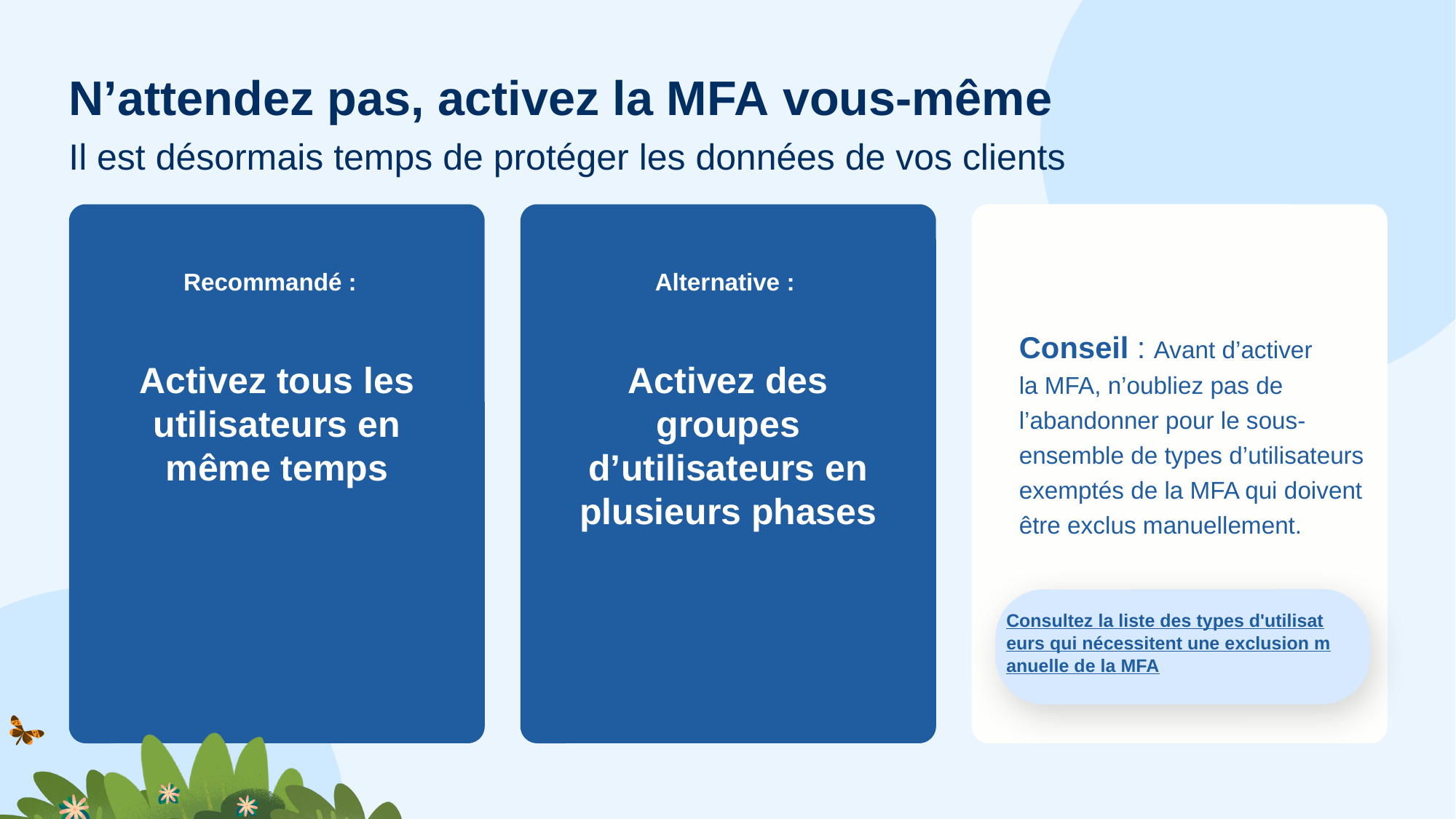

# N’attendez pas, activez la MFA vous-même
Il est désormais temps de protéger les données de vos clients
Recommandé :

Activez tous les utilisateurs en même temps
Alternative :

Activez des groupes d’utilisateurs en plusieurs phases
Conseil : Avant d’activer
la MFA, n’oubliez pas de l’abandonner pour le sous-ensemble de types d’utilisateurs exemptés de la MFA qui doivent être exclus manuellement.

Consultez la liste des types d'utilisateurs qui nécessitent une exclusion manuelle de la MFA